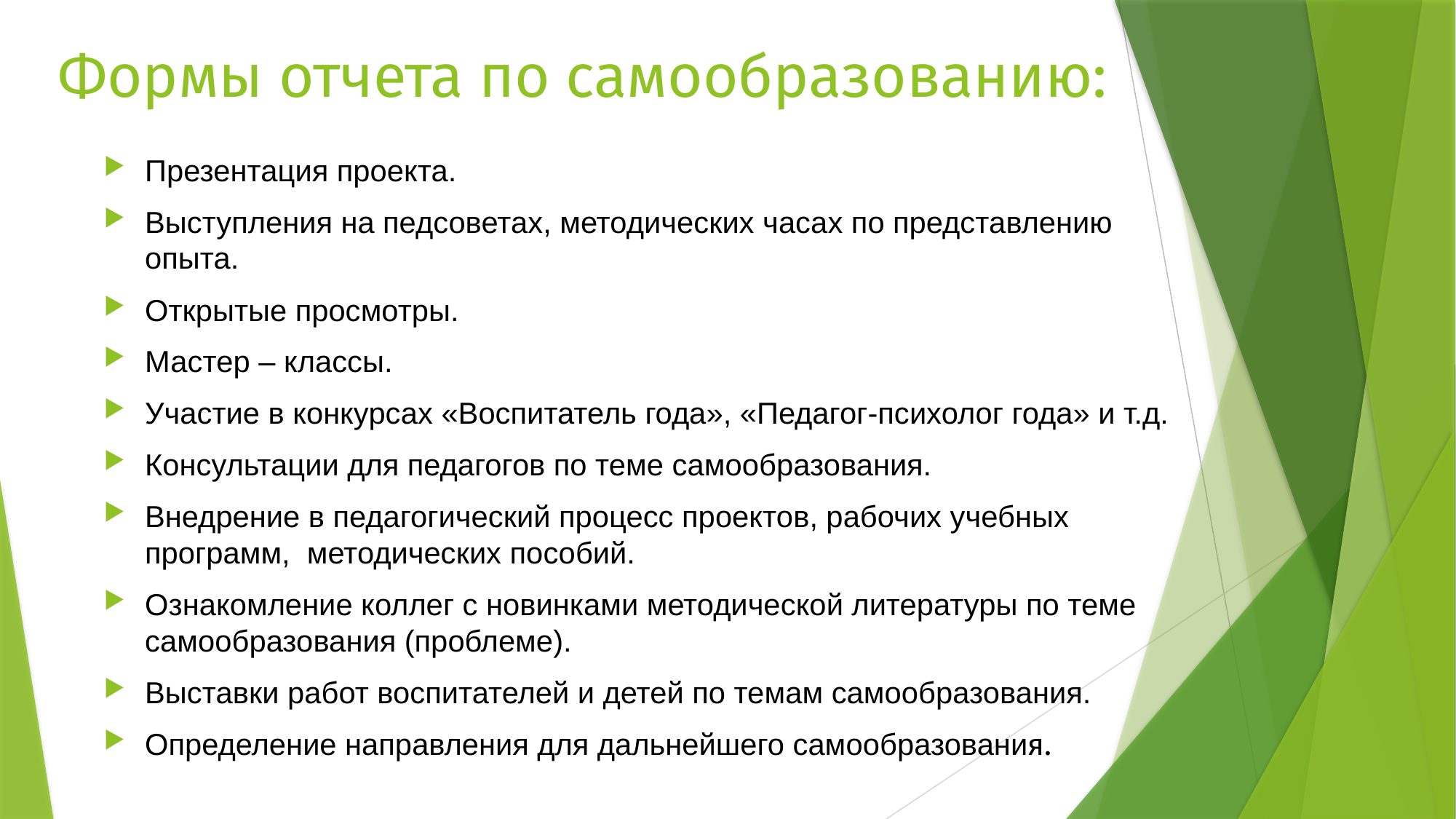

# Формы отчета по самообразованию:
Презентация проекта.
Выступления на педсоветах, методических часах по представлению опыта.
Открытые просмотры.
Мастер – классы.
Участие в конкурсах «Воспитатель года», «Педагог-психолог года» и т.д.
Консультации для педагогов по теме самообразования.
Внедрение в педагогический процесс проектов, рабочих учебных программ,  методических пособий.
Ознакомление коллег с новинками методической литературы по теме самообразования (проблеме).
Выставки работ воспитателей и детей по темам самообразования.
Определение направления для дальнейшего самообразования.